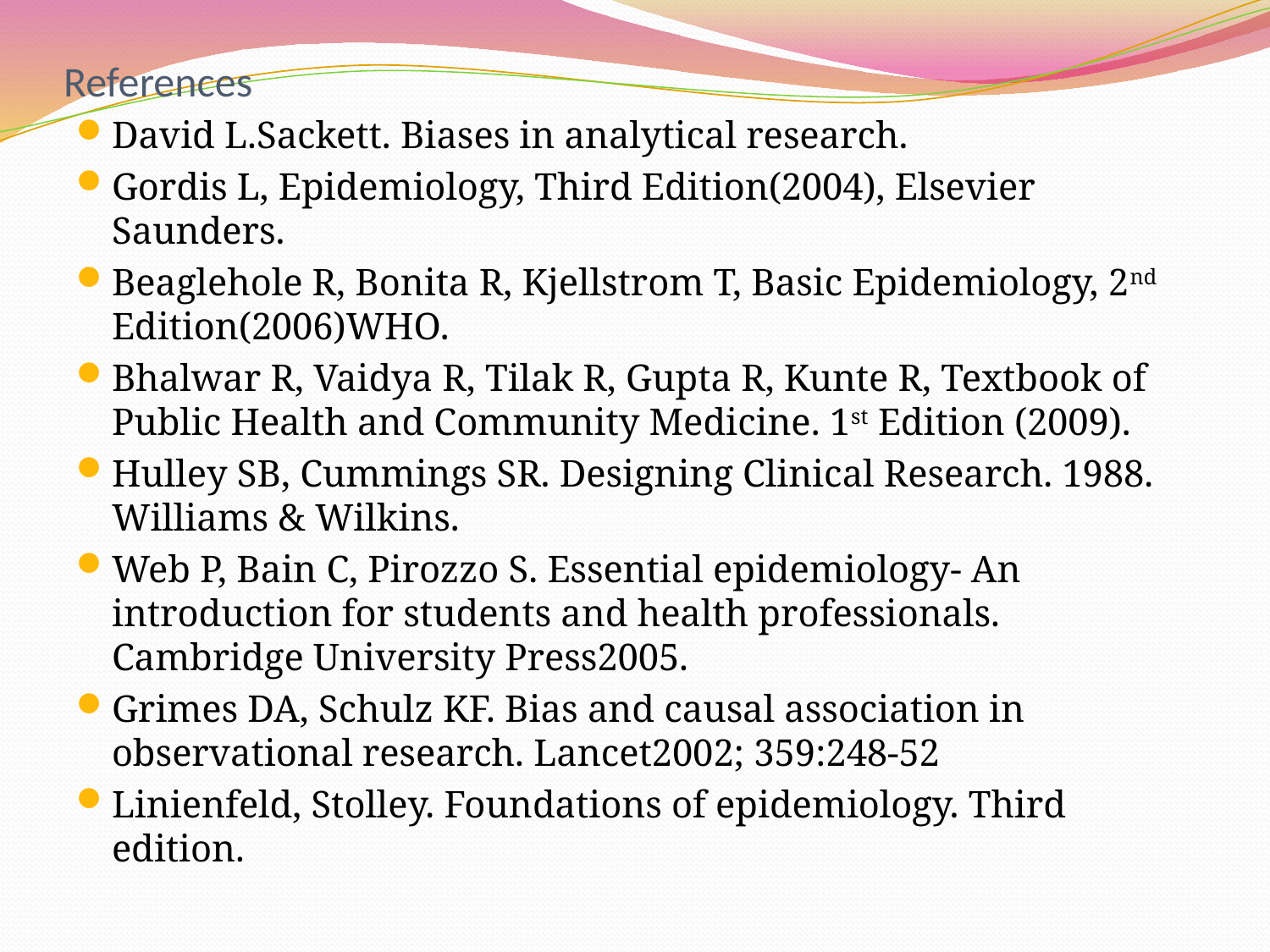

# References
David L.Sackett. Biases in analytical research.
Gordis L, Epidemiology, Third Edition(2004), Elsevier Saunders.
Beaglehole R, Bonita R, Kjellstrom T, Basic Epidemiology, 2nd Edition(2006)WHO.
Bhalwar R, Vaidya R, Tilak R, Gupta R, Kunte R, Textbook of Public Health and Community Medicine. 1st Edition (2009).
Hulley SB, Cummings SR. Designing Clinical Research. 1988. Williams & Wilkins.
Web P, Bain C, Pirozzo S. Essential epidemiology- An introduction for students and health professionals. Cambridge University Press2005.
Grimes DA, Schulz KF. Bias and causal association in observational research. Lancet2002; 359:248-52
Linienfeld, Stolley. Foundations of epidemiology. Third edition.